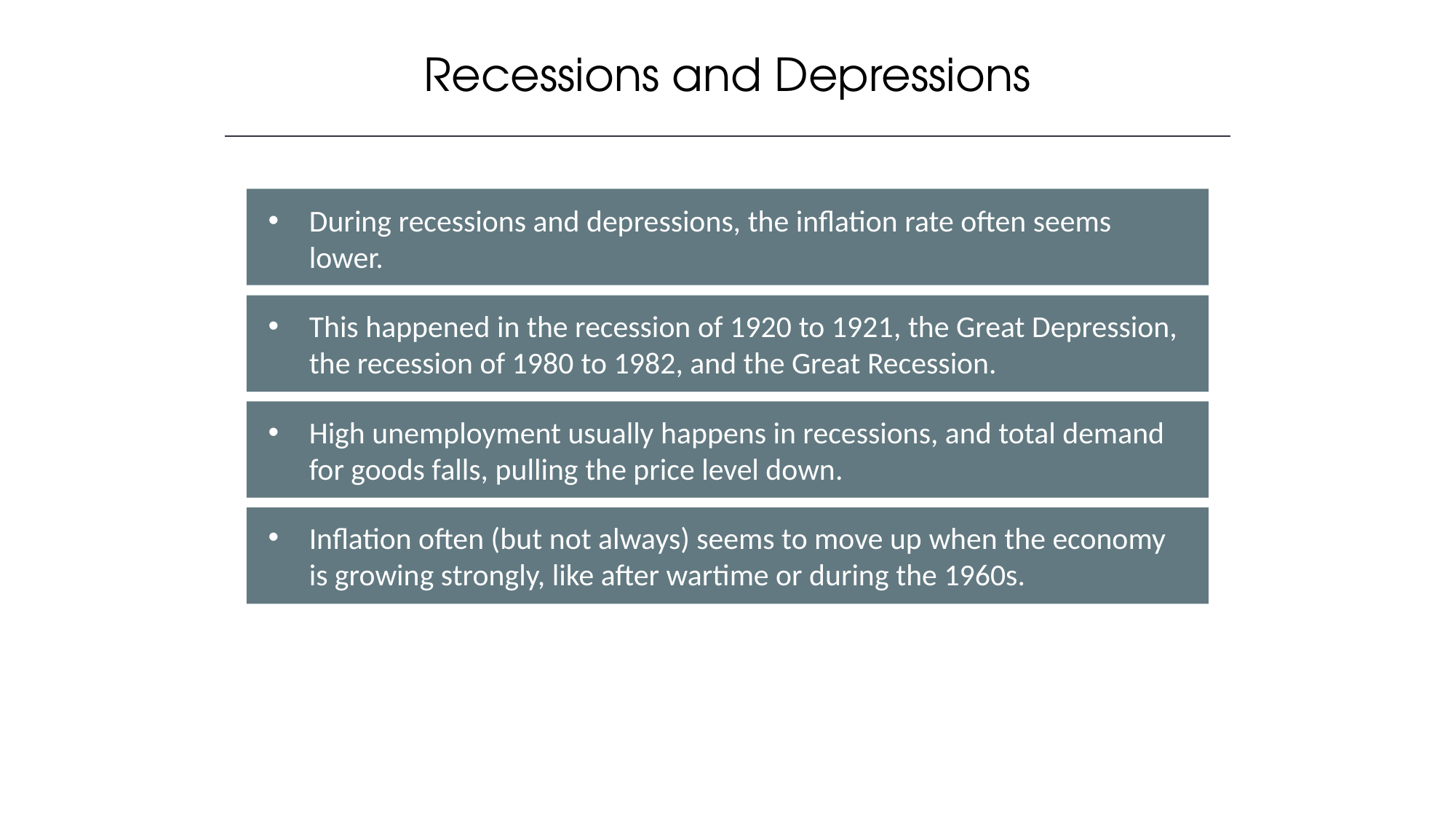

Recessions and Depressions

During recessions and depressions, the inflation rate often seems lower.

This happened in the recession of 1920 to 1921, the Great Depression, the recession of 1980 to 1982, and the Great Recession.

High unemployment usually happens in recessions, and total demand for goods falls, pulling the price level down.

Inflation often (but not always) seems to move up when the economy is growing strongly, like after wartime or during the 1960s.